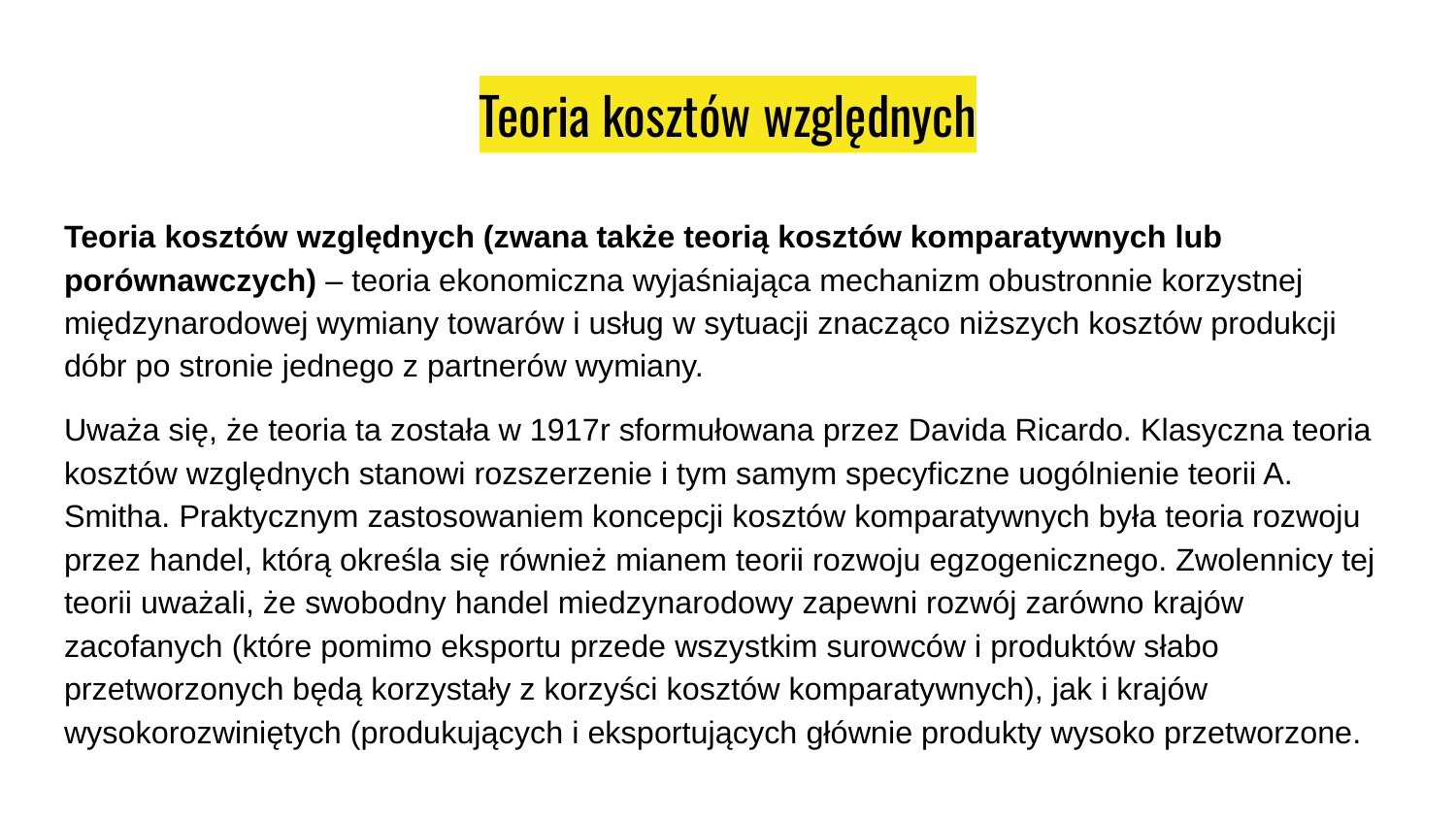

# Teoria kosztów względnych

Teoria kosztów względnych (zwana także teorią kosztów komparatywnych lub porównawczych) – teoria ekonomiczna wyjaśniająca mechanizm obustronnie korzystnej międzynarodowej wymiany towarów i usług w sytuacji znacząco niższych kosztów produkcji dóbr po stronie jednego z partnerów wymiany.
Uważa się, że teoria ta została w 1917r sformułowana przez Davida Ricardo. Klasyczna teoria kosztów względnych stanowi rozszerzenie i tym samym specyficzne uogólnienie teorii A. Smitha. Praktycznym zastosowaniem koncepcji kosztów komparatywnych była teoria rozwoju przez handel, którą określa się również mianem teorii rozwoju egzogenicznego. Zwolennicy tej teorii uważali, że swobodny handel miedzynarodowy zapewni rozwój zarówno krajów zacofanych (które pomimo eksportu przede wszystkim surowców i produktów słabo przetworzonych będą korzystały z korzyści kosztów komparatywnych), jak i krajów wysokorozwiniętych (produkujących i eksportujących głównie produkty wysoko przetworzone.